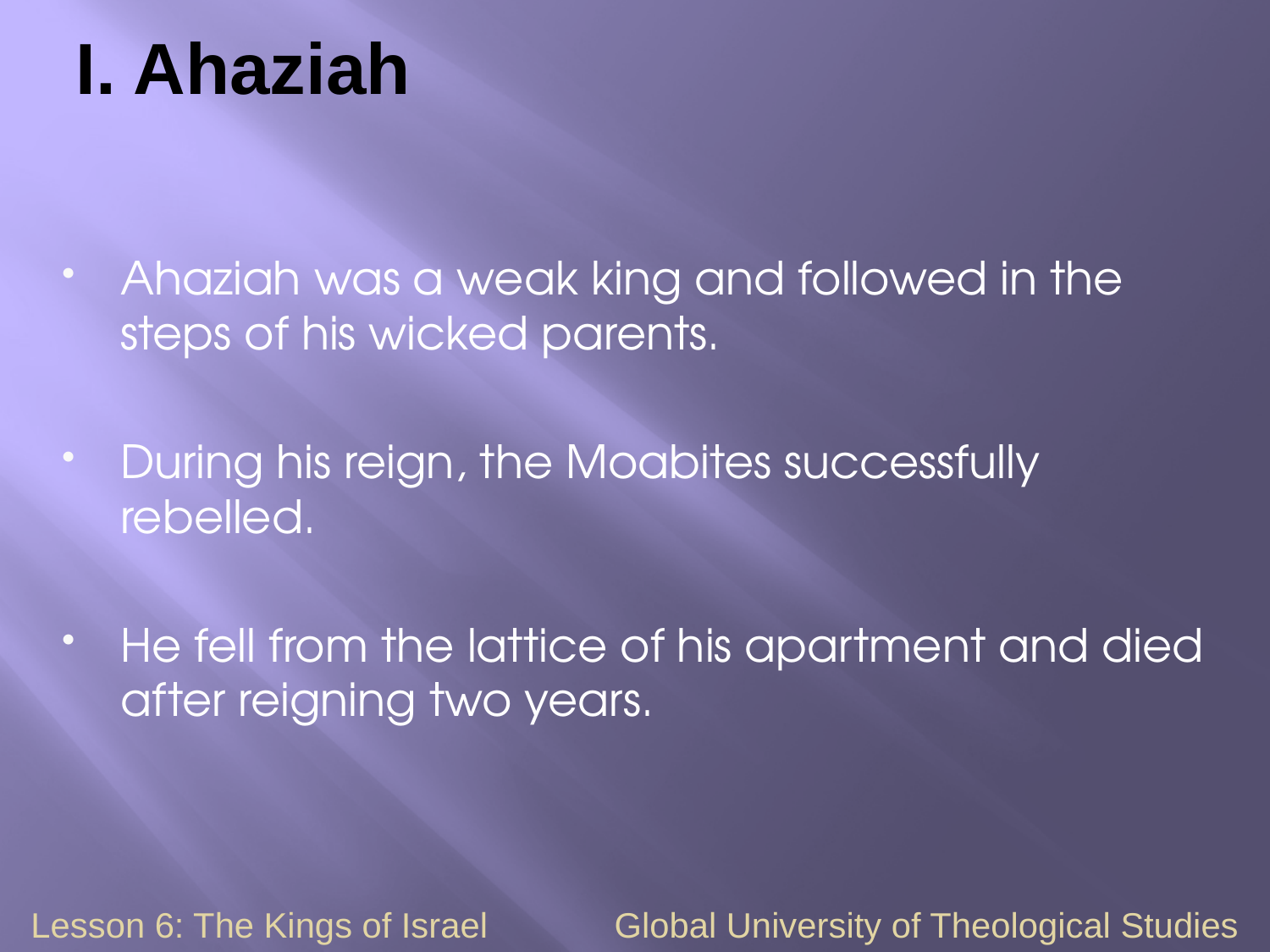

# I. Ahaziah
Ahaziah was a weak king and followed in the steps of his wicked parents.

During his reign, the Moabites successfully rebelled.

He fell from the lattice of his apartment and died after reigning two years.
Lesson 6: The Kings of Israel             Global University of Theological Studies